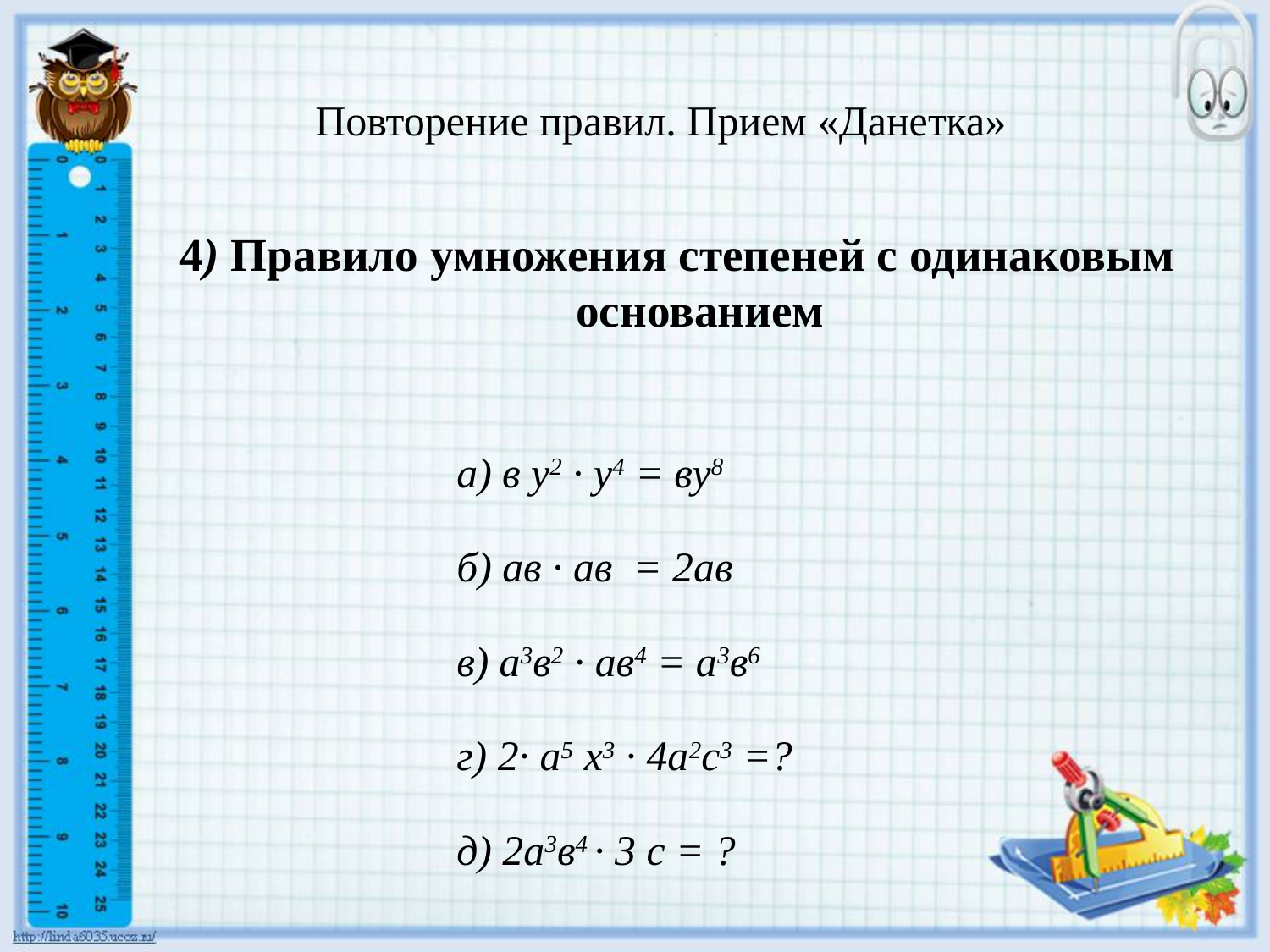

# Повторение правил. Прием «Данетка»
4) Правило умножения степеней с одинаковым основанием

а) в у2 ∙ у4 = ву8
б) ав ∙ ав  = 2ав
в) а3в2 ∙ ав4 = а3в6
г) 2∙ а5 х3 ∙ 4а2с3 =?
д) 2а3в4 ∙ 3 с = ?